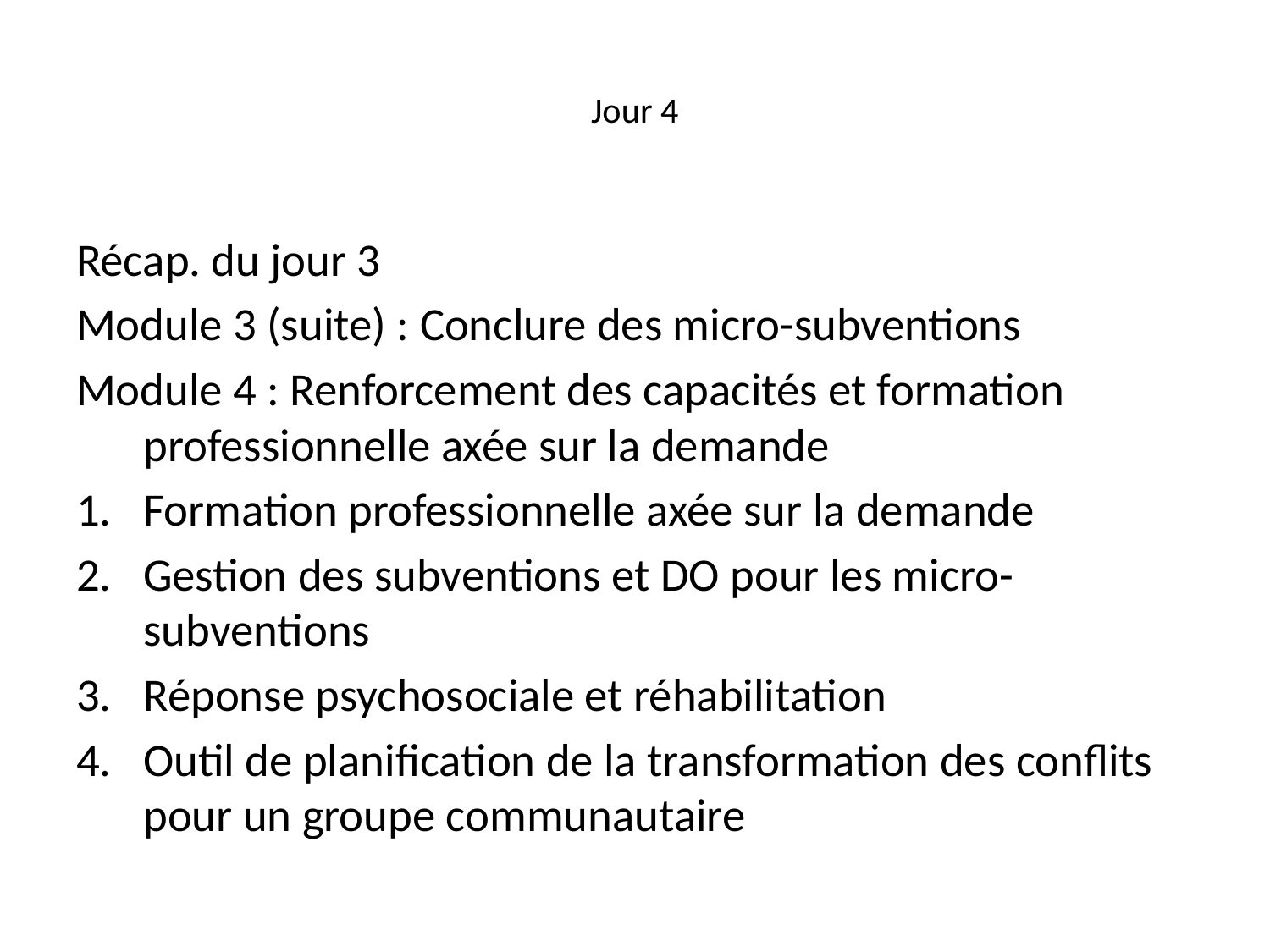

# Jour 4

Récap. du jour 3
Module 3 (suite) : Conclure des micro-subventions
Module 4 : Renforcement des capacités et formation professionnelle axée sur la demande
Formation professionnelle axée sur la demande
Gestion des subventions et DO pour les micro-subventions
Réponse psychosociale et réhabilitation
Outil de planification de la transformation des conflits pour un groupe communautaire